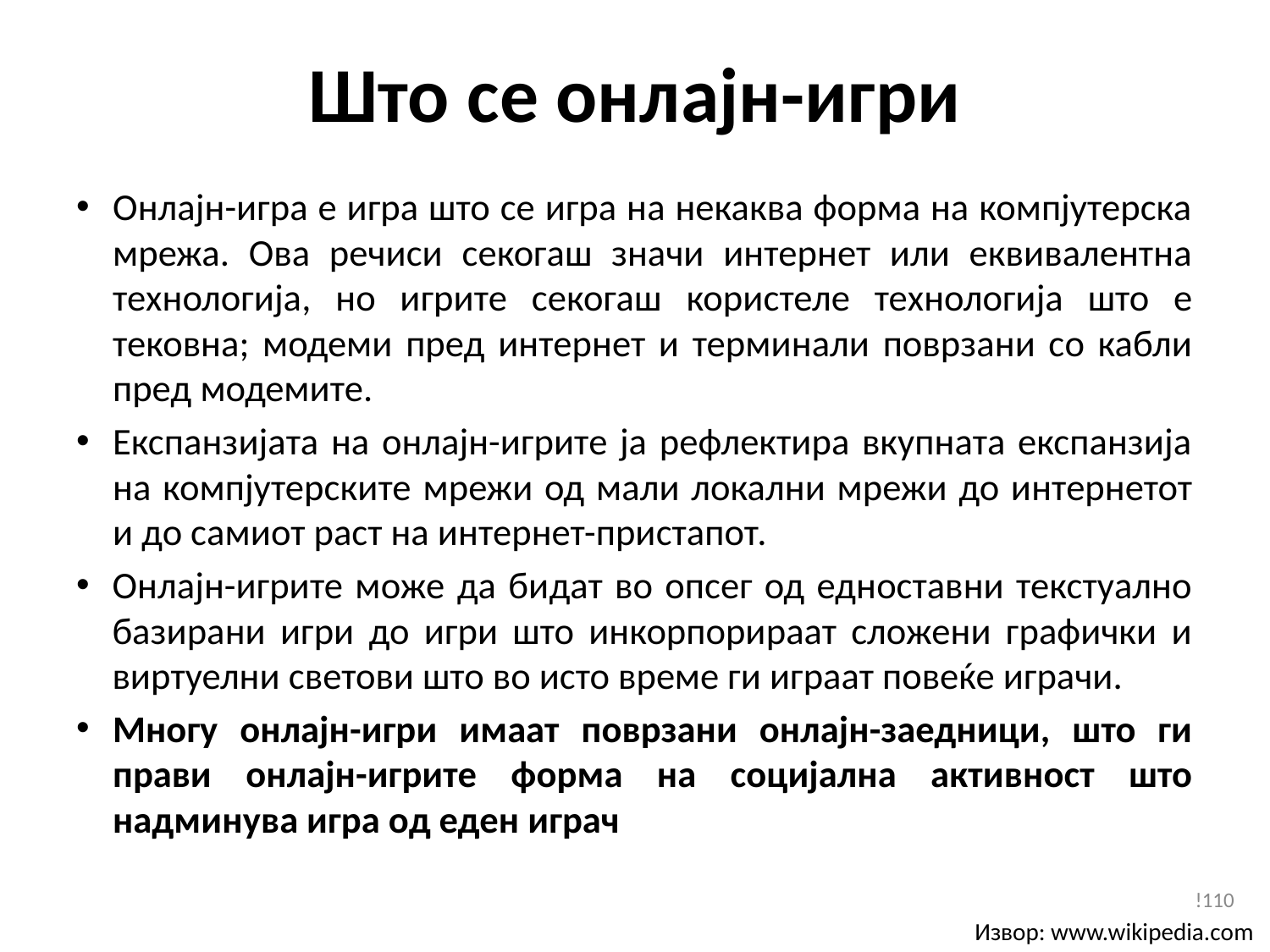

# Што се онлајн-игри
Онлајн-игра е игра што се игра на некаква форма на компјутерска мрежа. Ова речиси секогаш значи интернет или еквивалентна технологија, но игрите секогаш користеле технологија што е тековна; модеми пред интернет и терминали поврзани со кабли пред модемите.
Експанзијата на онлајн-игрите ја рефлектира вкупната експанзија на компјутерските мрежи од мали локални мрежи до интернетот и до самиот раст на интернет-пристапот.
Онлајн-игрите може да бидат во опсег од едноставни текстуално базирани игри до игри што инкорпорираат сложени графички и виртуелни светови што во исто време ги играат повеќе играчи.
Многу онлајн-игри имаат поврзани онлајн-заедници, што ги прави онлајн-игрите форма на социјална активност што надминува игра од еден играч
!110
Извор: www.wikipedia.com